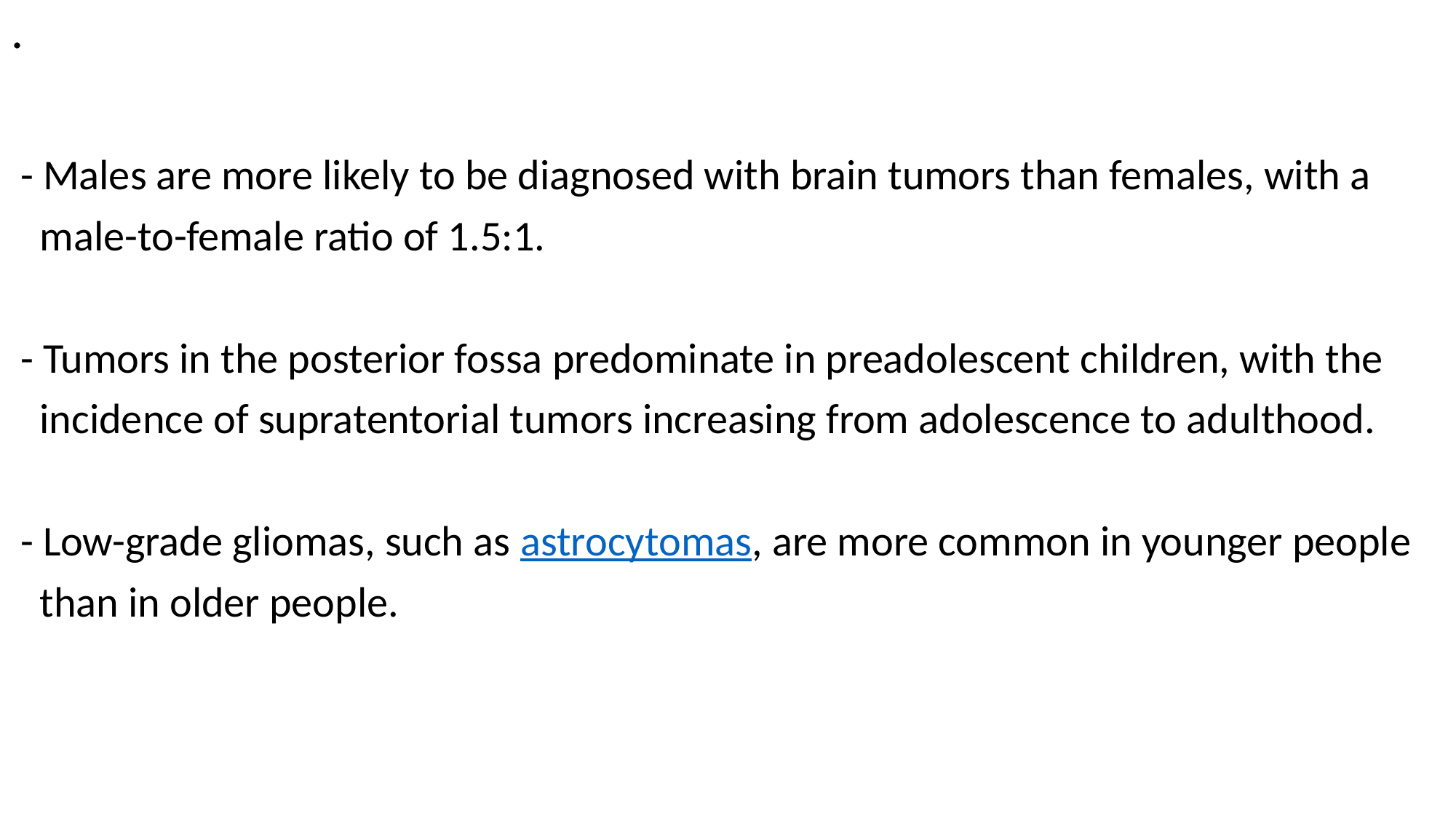

# .

 - Males are more likely to be diagnosed with brain tumors than females, with a
   male-to-female ratio of 1.5:1.

 - Tumors in the posterior fossa predominate in preadolescent children, with the
   incidence of supratentorial tumors increasing from adolescence to adulthood.

 - Low-grade gliomas, such as astrocytomas, are more common in younger people
   than in older people.